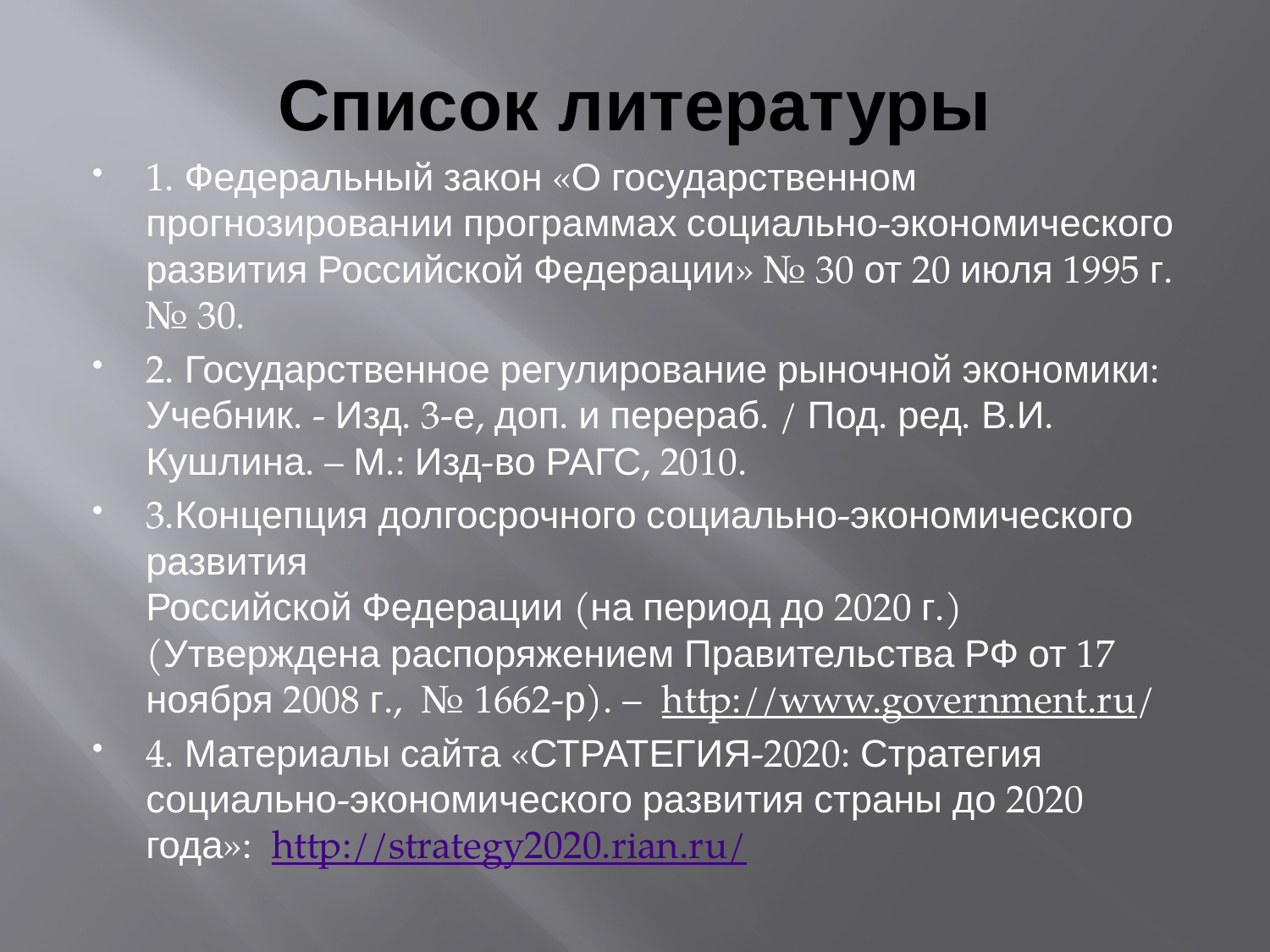

# Список литературы
1. Федеральный закон «О государственном прогнозировании программах социально-экономического развития Российской Федерации» № 30 от 20 июля 1995 г. № 30.
2. Государственное регулирование рыночной экономики: Учебник. - Изд. 3-е, доп. и перераб. / Под. ред. В.И. Кушлина. – М.: Изд-во РАГС, 2010.
3.Концепция долгосрочного социально-экономического развития
Российской Федерации (на период до 2020 г.)  (Утверждена распоряжением Правительства РФ от 17 ноября 2008 г.,  № 1662-р). –  http://www.government.ru/
4. Материалы сайта «СТРАТЕГИЯ-2020: Стратегия социально-экономического развития страны до 2020 года»:  http://strategy2020.rian.ru/